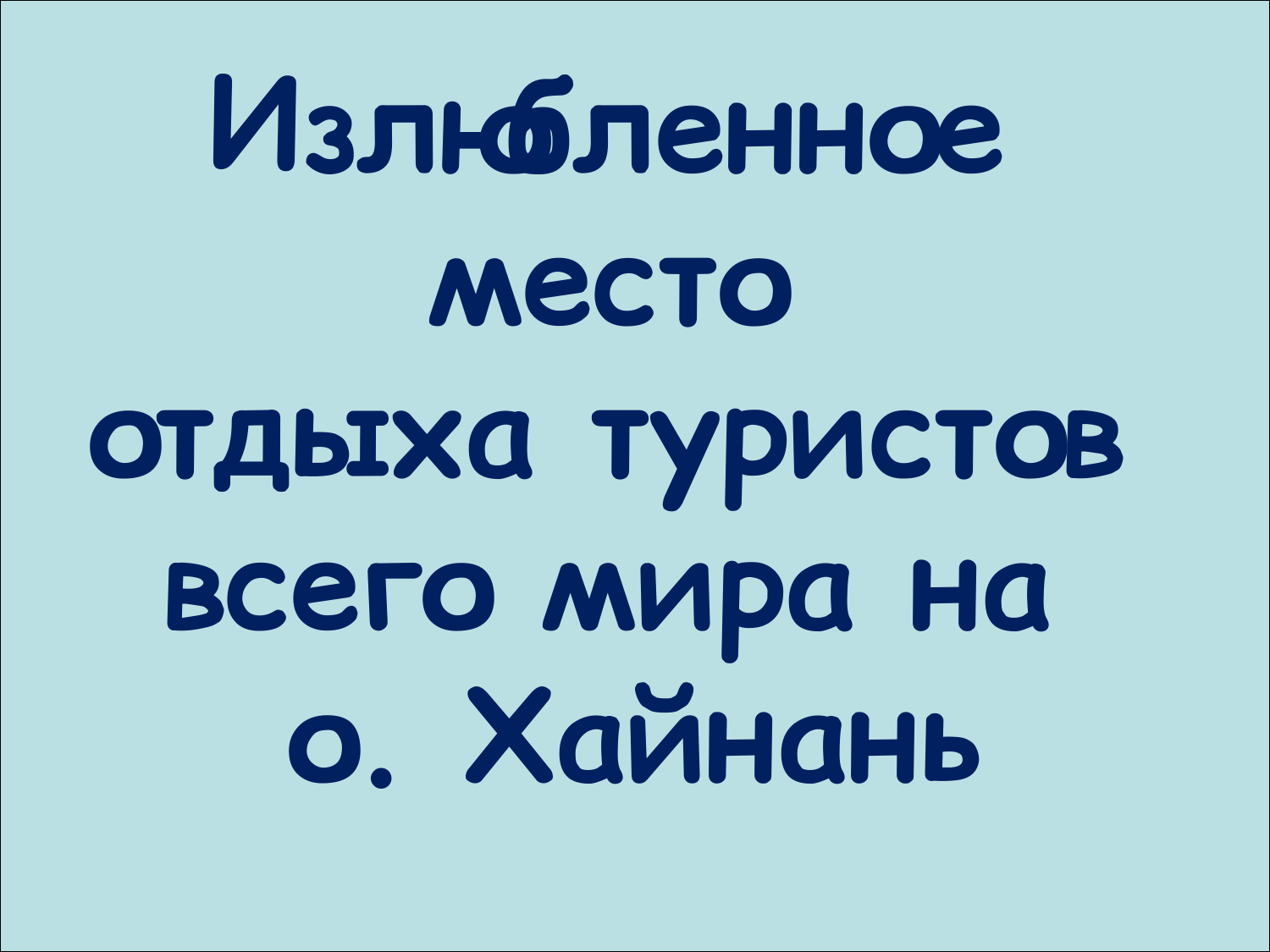

Излюбленное
место
отдыха туристов
всего мира на
о. Хайнань